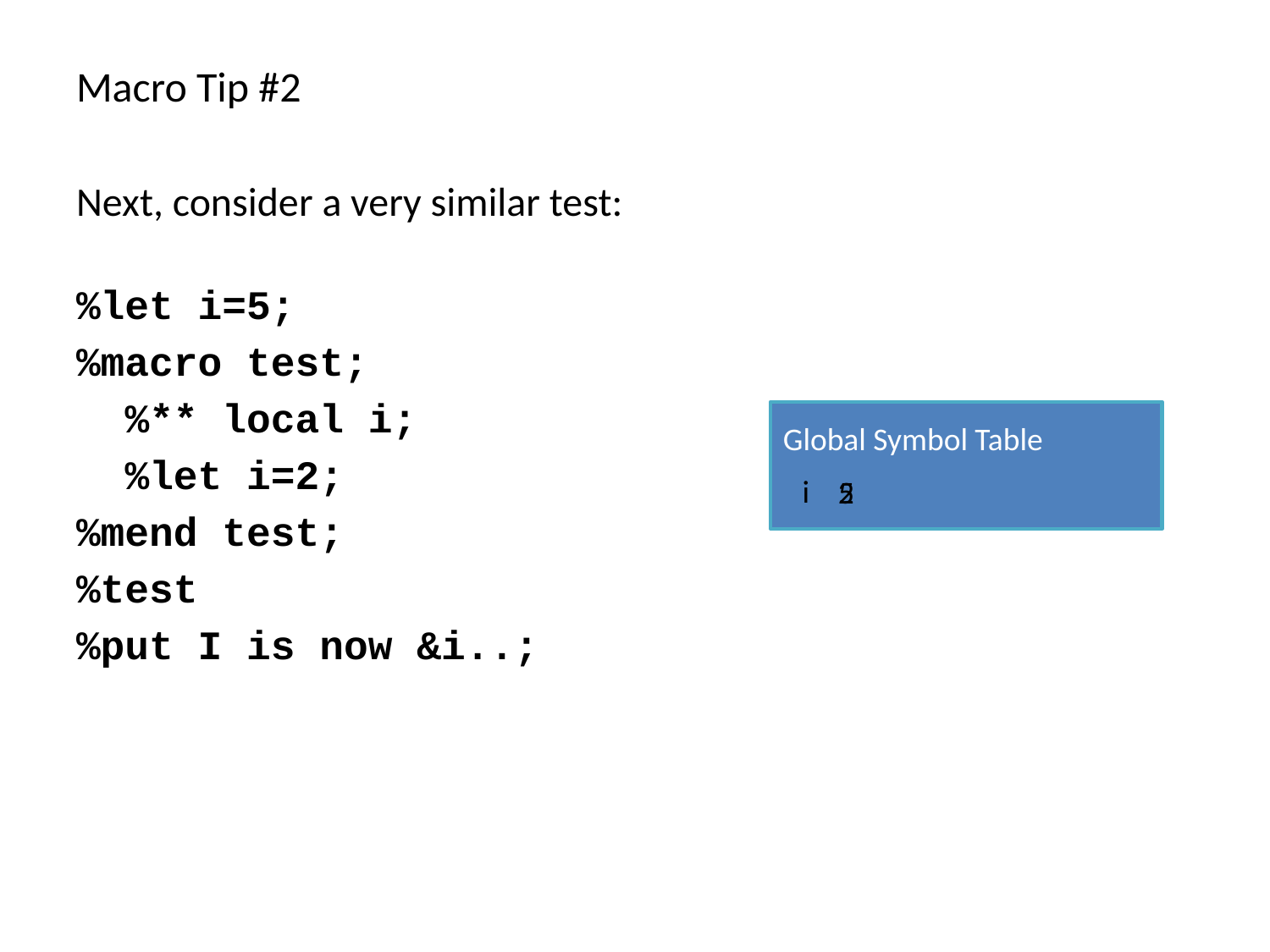

# Macro Tip #2
Next, consider a very similar test:

%let i=5;
%macro test;
  %** local i;
  %let i=2;
%mend test;
%test
%put I is now &i..;

Global Symbol Table

i
5
2